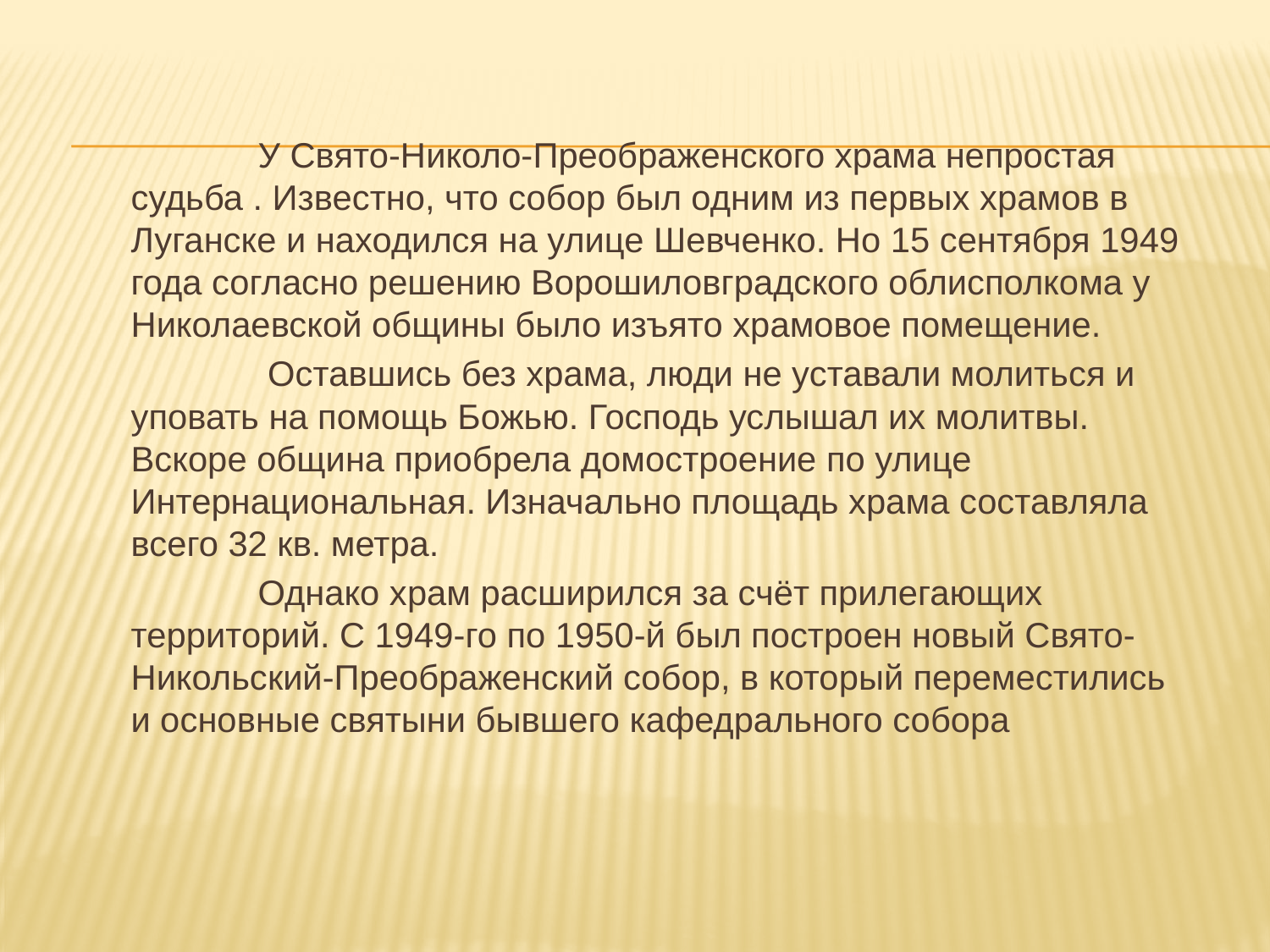

У Свято-Николо-Преображенского храма непростая судьба . Известно, что собор был одним из первых храмов в Луганске и находился на улице Шевченко. Но 15 сентября 1949 года согласно решению Ворошиловградского облисполкома у Николаевской общины было изъято храмовое помещение.
	 Оставшись без храма, люди не уставали молиться и уповать на помощь Божью. Господь услышал их молитвы. Вскоре община приобрела домостроение по улице Интернациональная. Изначально площадь храма составляла всего 32 кв. метра.
	Однако храм расширился за счёт прилегающих территорий. С 1949-го по 1950-й был построен новый Свято-Никольский-Преображенский собор, в который переместились и основные святыни бывшего кафедрального собора